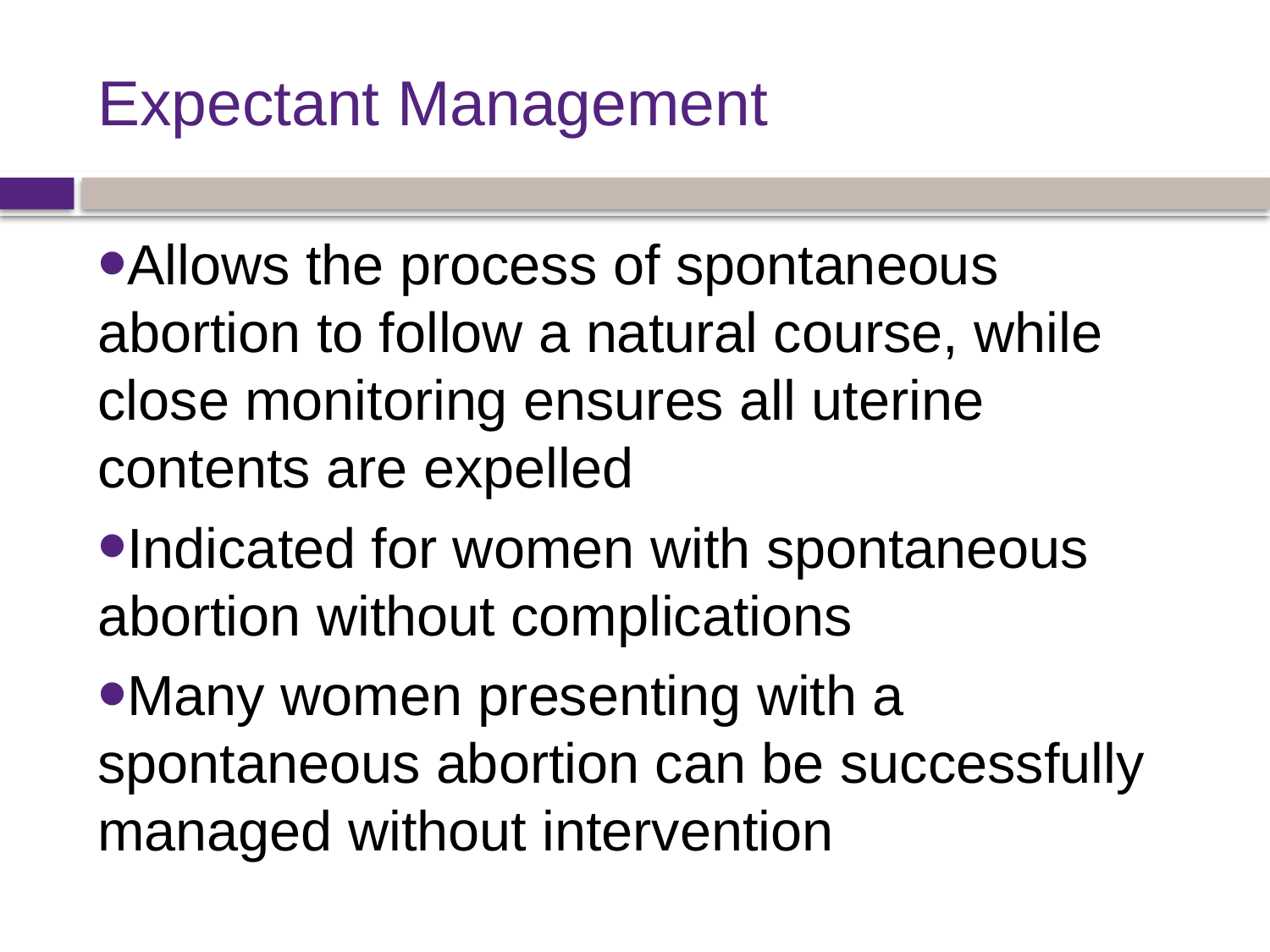

# Expectant Management
Allows the process of spontaneous abortion to follow a natural course, while close monitoring ensures all uterine contents are expelled
Indicated for women with spontaneous abortion without complications
Many women presenting with a spontaneous abortion can be successfully managed without intervention